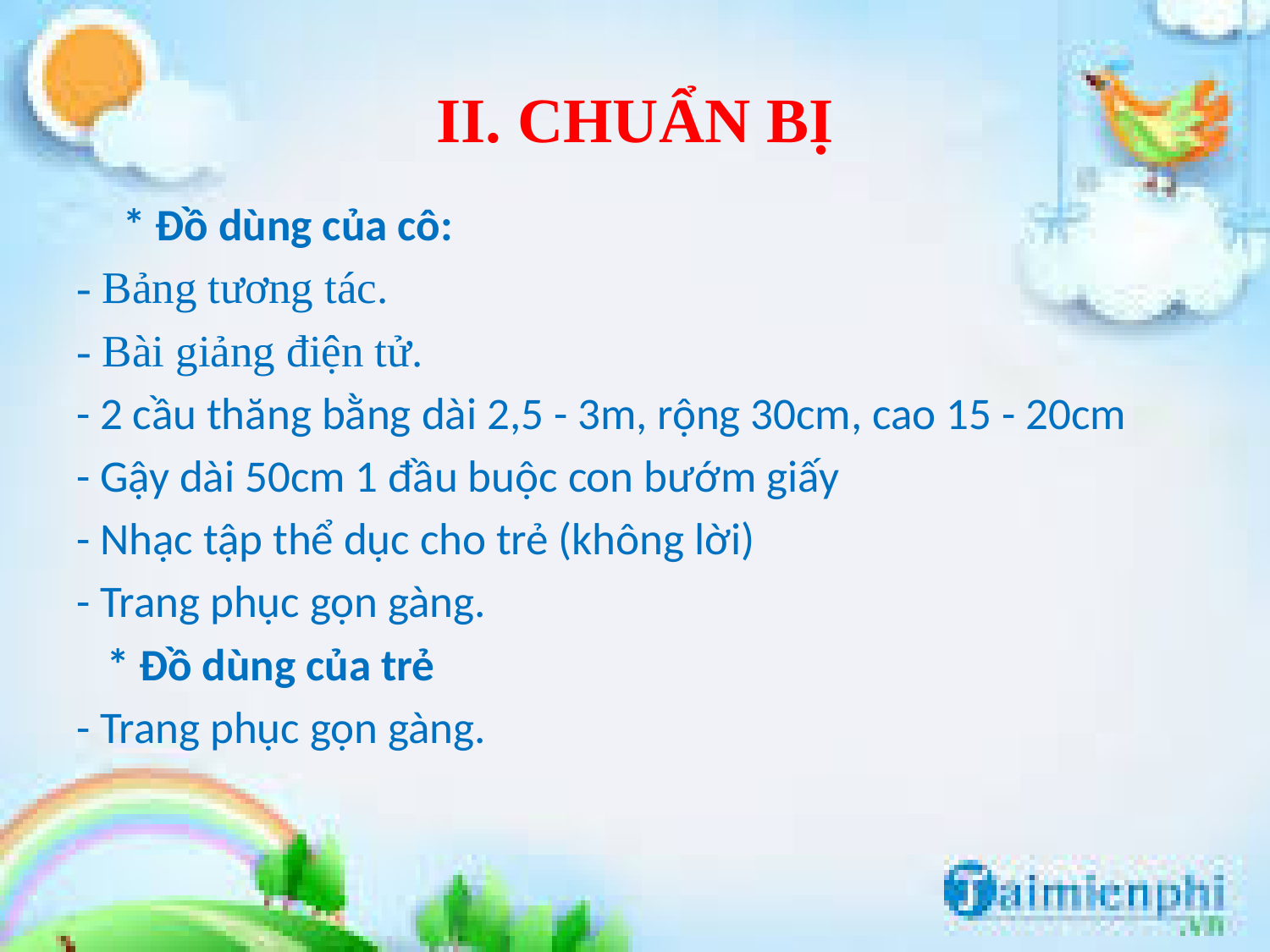

# II. CHUẨN BỊ
* Đồ dùng của cô:
- Bảng tương tác.
- Bài giảng điện tử.
- 2 cầu thăng bằng dài 2,5 - 3m, rộng 30cm, cao 15 - 20cm
- Gậy dài 50cm 1 đầu buộc con bướm giấy
- Nhạc tập thể dục cho trẻ (không lời)
- Trang phục gọn gàng.
   * Đồ dùng của trẻ
- Trang phục gọn gàng.